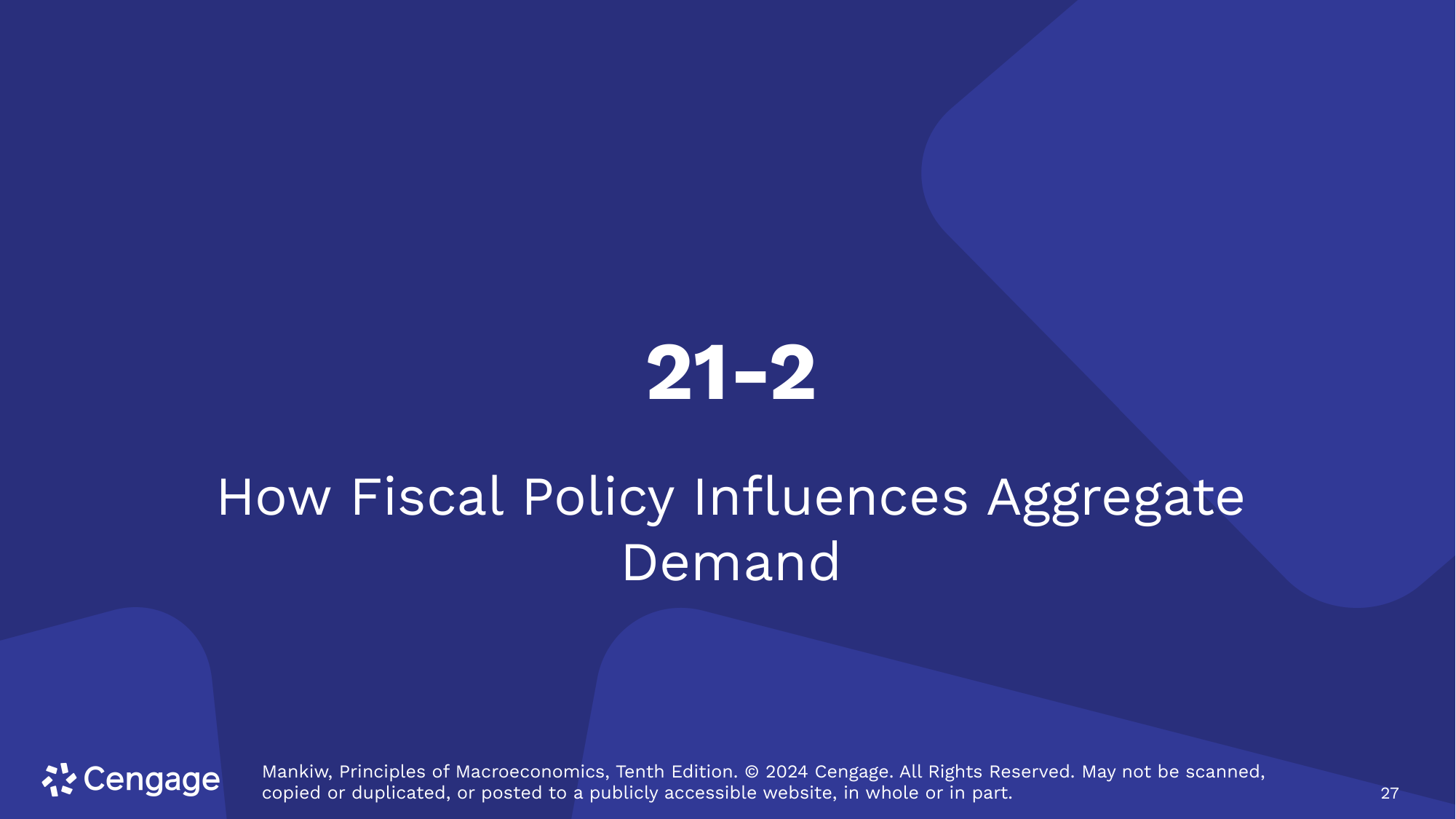

# 21-2
How Fiscal Policy Influences Aggregate Demand